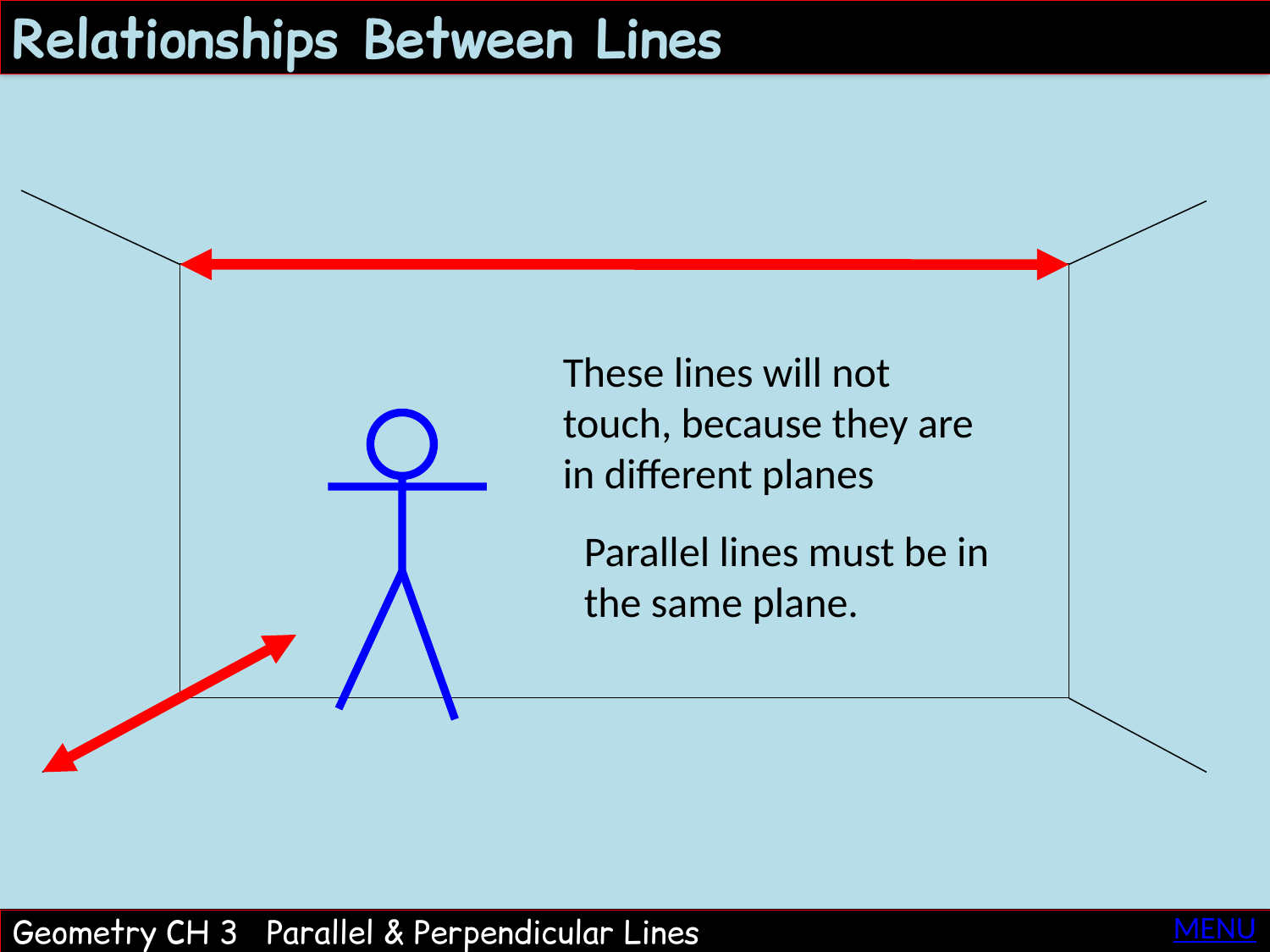

Relationships Between Lines

These lines will not touch, because they are in different planes

Parallel lines must be in the same plane.

MENU
Geometry CH 3	Parallel & Perpendicular Lines